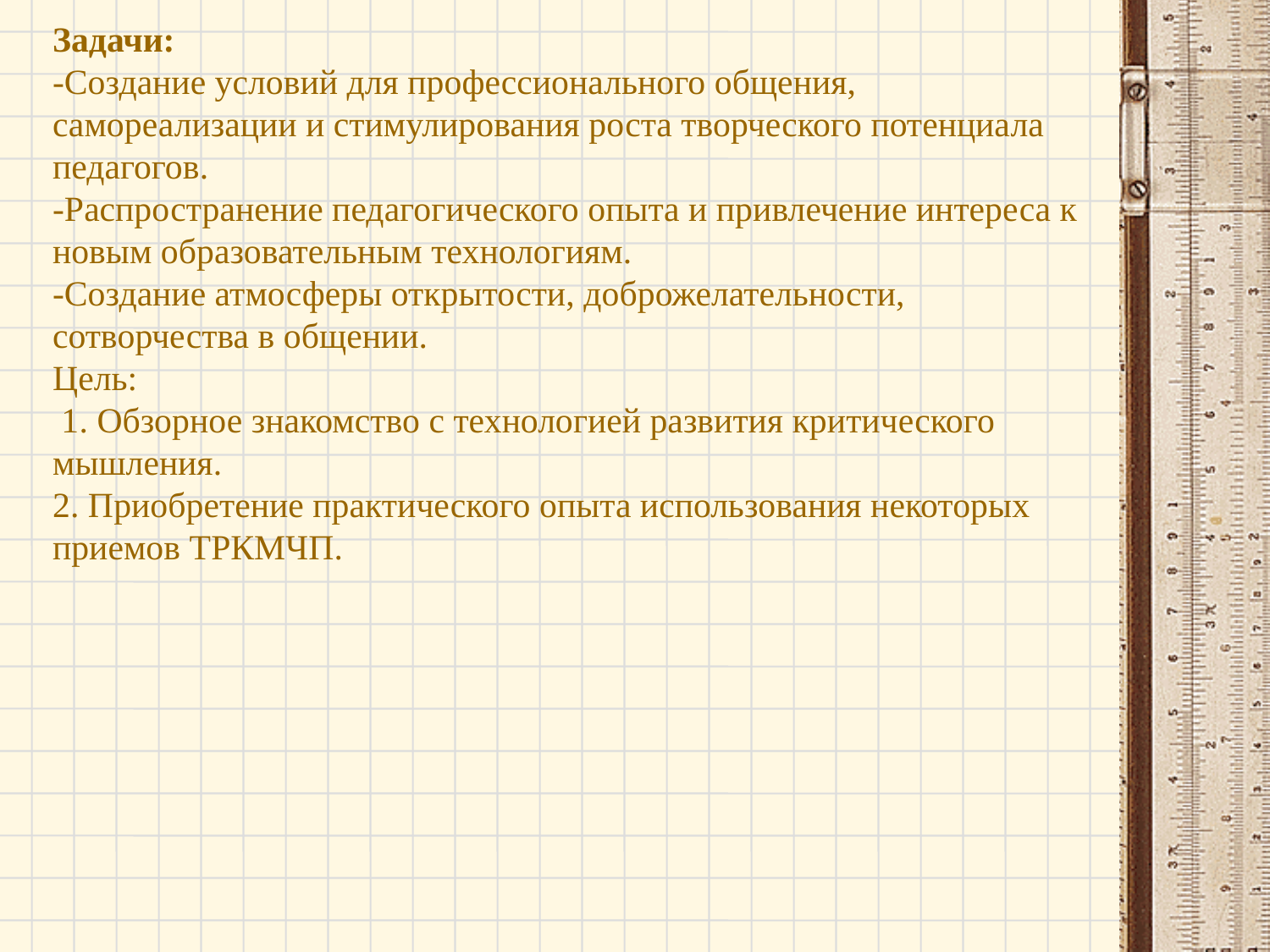

# Задачи: -Создание условий для профессионального общения, самореализации и стимулирования роста творческого потенциала педагогов. -Распространение педагогического опыта и привлечение интереса к новым образовательным технологиям. -Создание атмосферы открытости, доброжелательности, сотворчества в общении. Цель: 1. Обзорное знакомство с технологией развития критического мышления. 2. Приобретение практического опыта использования некоторых приемов ТРКМЧП.